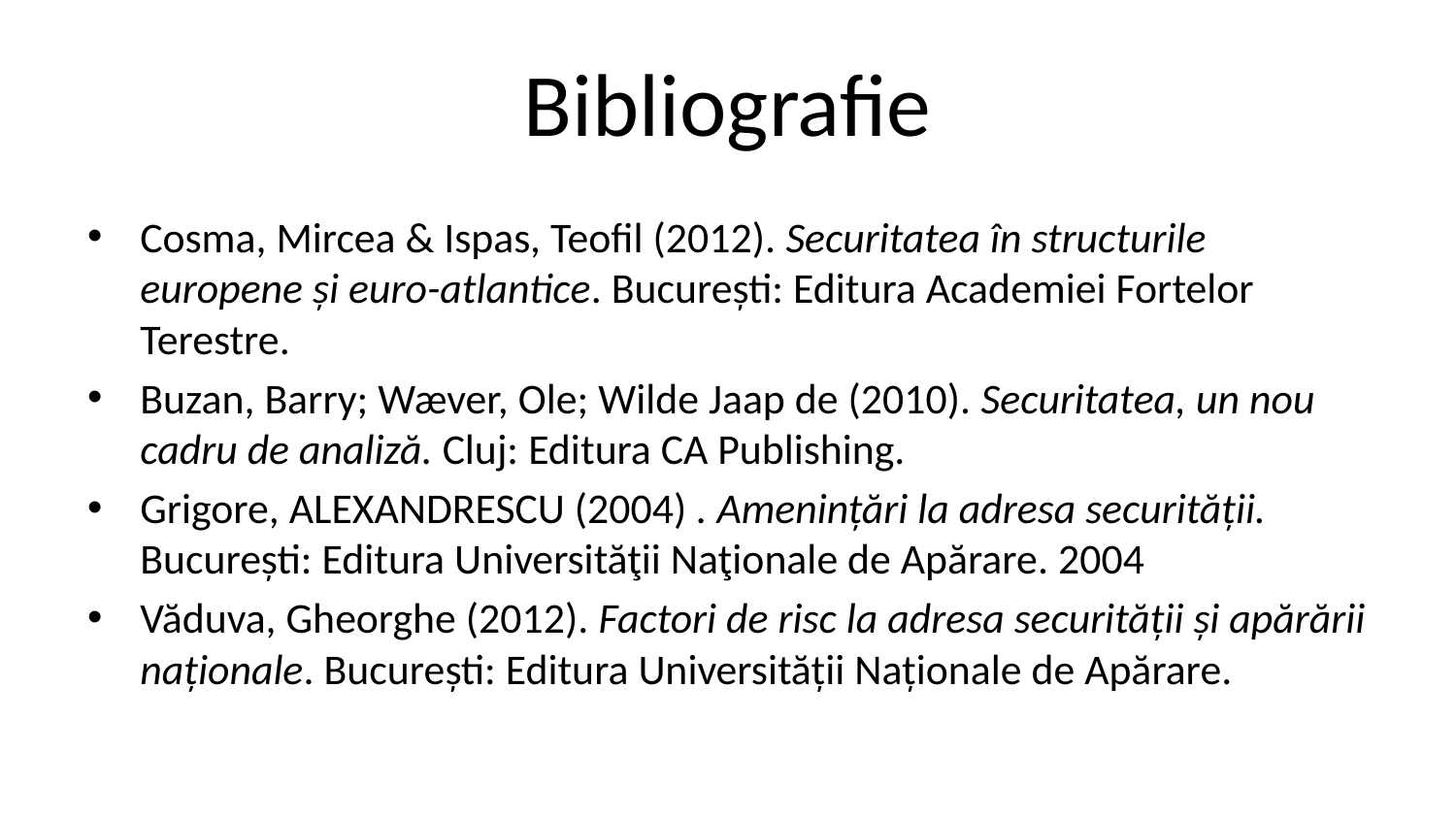

# Bibliografie
Cosma, Mircea & Ispas, Teofil (2012). Securitatea în structurile europene şi euro-atlantice. București: Editura Academiei Fortelor Terestre.
Buzan, Barry; Wæver, Ole; Wilde Jaap de (2010). Securitatea, un nou cadru de analiză. Cluj: Editura CA Publishing.
Grigore, ALEXANDRESCU (2004) . Ameninţări la adresa securităţii. București: Editura Universităţii Naţionale de Apărare. 2004
Văduva, Gheorghe (2012). Factori de risc la adresa securităţii şi apărării naţionale. București: Editura Universităţii Naţionale de Apărare.